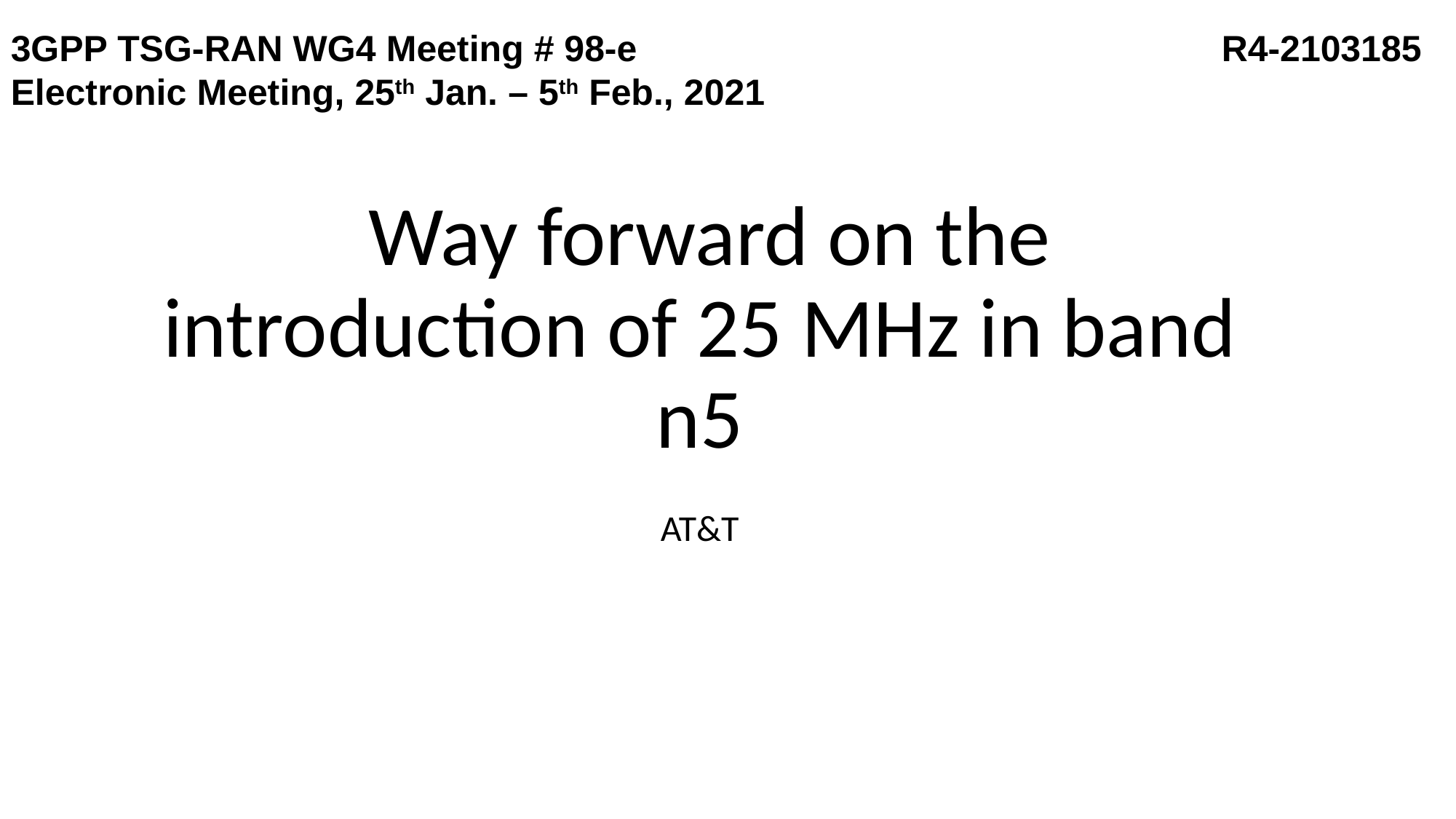

­­­3GPP TSG-RAN WG4 Meeting # 98-e	          			    		 R4-2103185
Electronic Meeting, 25th Jan. – 5th Feb., 2021
# Way forward on the introduction of 25 MHz in band n5
AT&T